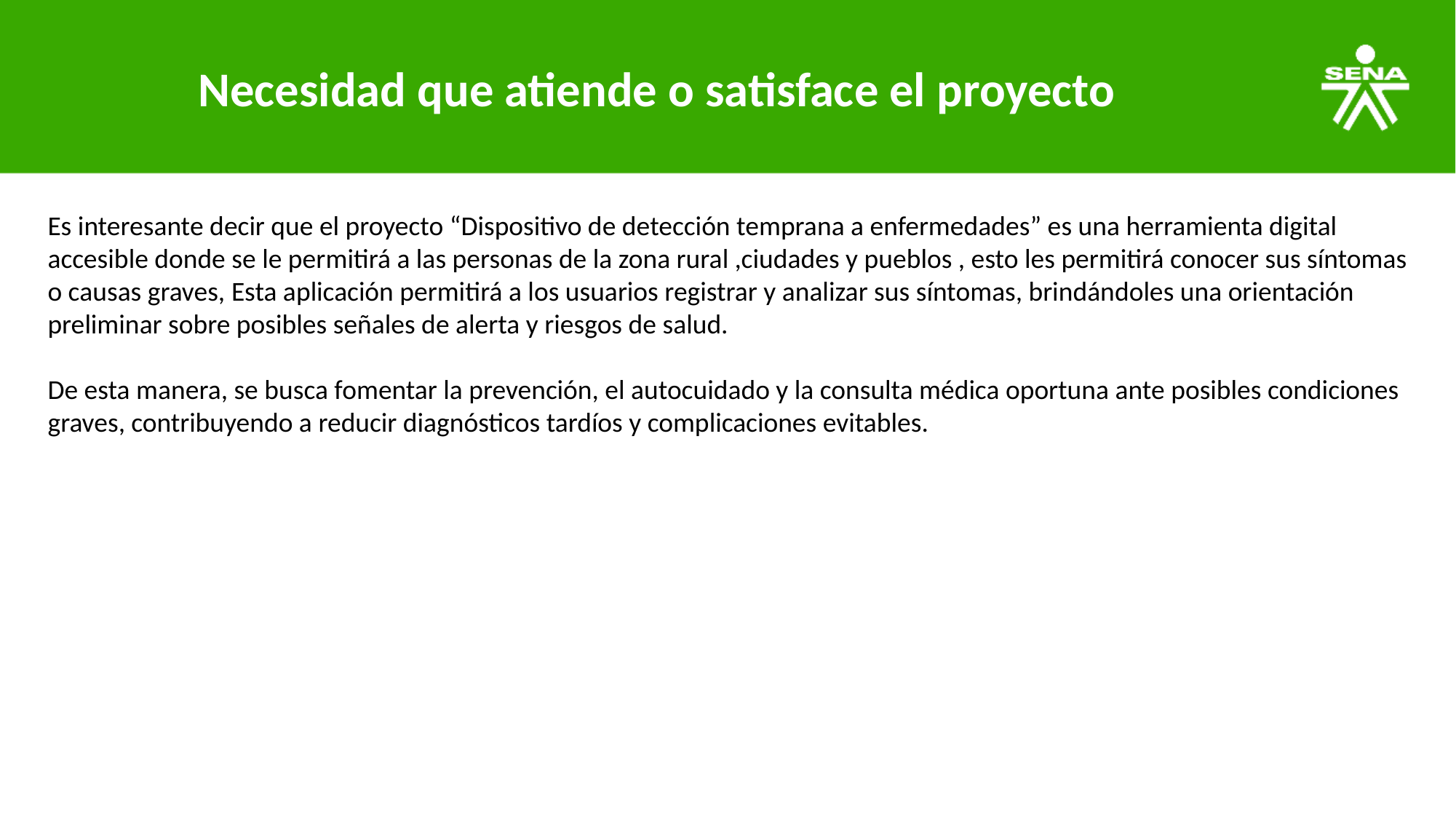

Necesidad que atiende o satisface el proyecto
Es interesante decir que el proyecto “Dispositivo de detección temprana a enfermedades” es una herramienta digital accesible donde se le permitirá a las personas de la zona rural ,ciudades y pueblos , esto les permitirá conocer sus síntomas o causas graves, Esta aplicación permitirá a los usuarios registrar y analizar sus síntomas, brindándoles una orientación preliminar sobre posibles señales de alerta y riesgos de salud.

De esta manera, se busca fomentar la prevención, el autocuidado y la consulta médica oportuna ante posibles condiciones graves, contribuyendo a reducir diagnósticos tardíos y complicaciones evitables.